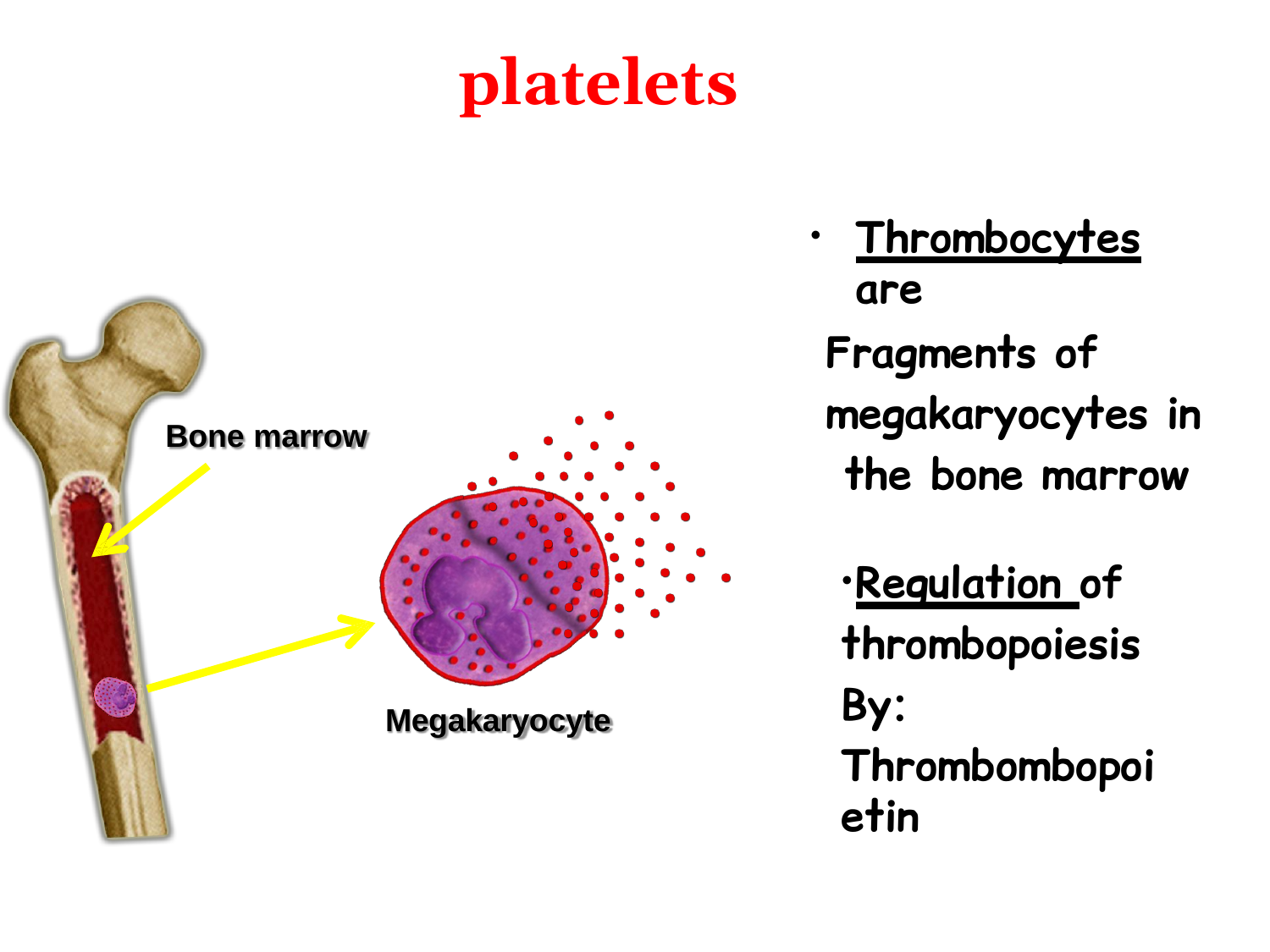

# platelets
Thrombocytes
are
Fragments of  megakaryocytes in  the bone marrow

Bone marrow

Regulation of  thrombopoiesis  By:
Thrombombopoietin

Megakaryocyte